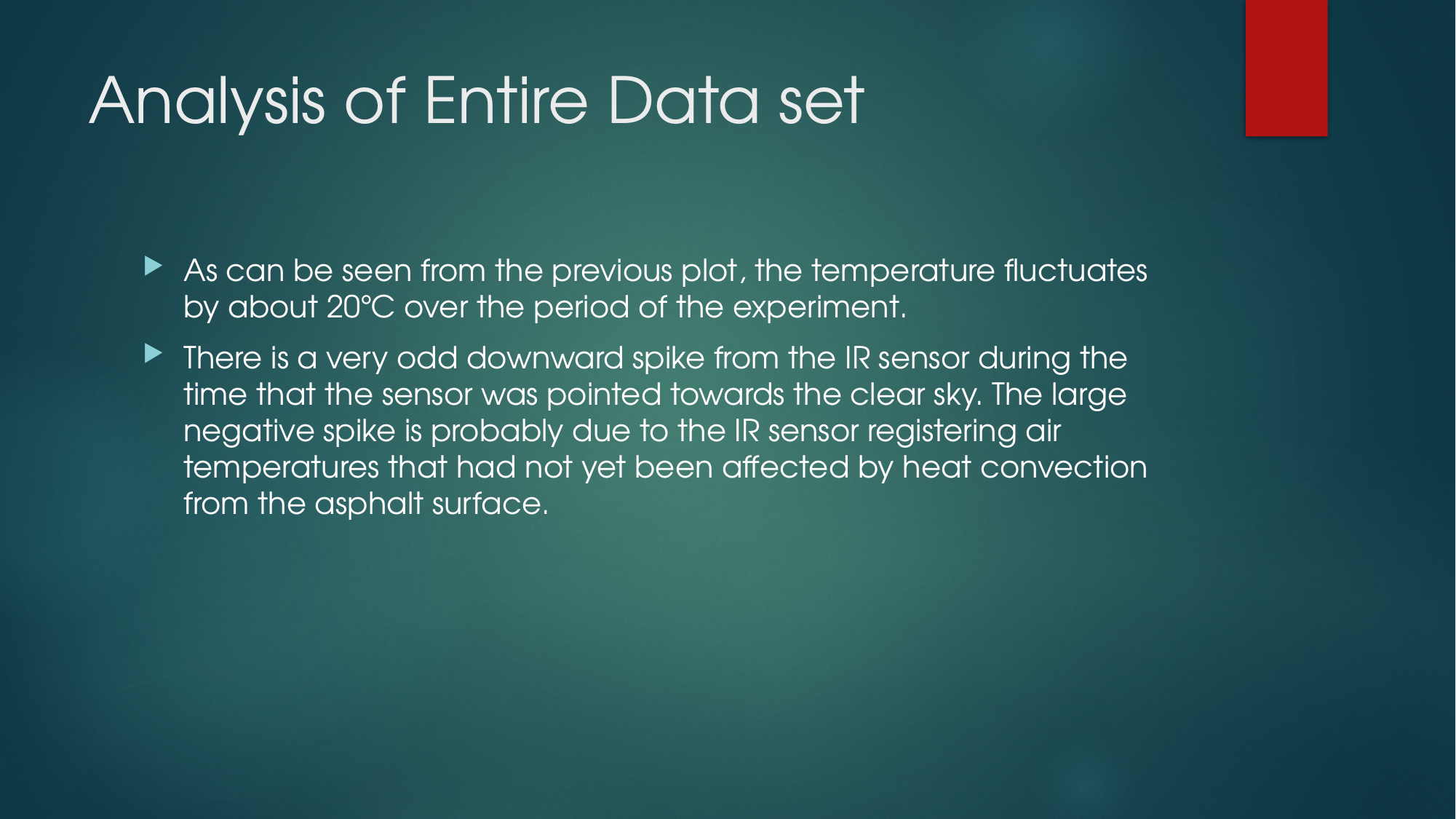

# Analysis of Entire Data set
As can be seen from the previous plot, the temperature fluctuates by about 20℃ over the period of the experiment.
There is a very odd downward spike from the IR sensor during the time that the sensor was pointed towards the clear sky. The large negative spike is probably due to the IR sensor registering air temperatures that had not yet been affected by heat convection from the asphalt surface.